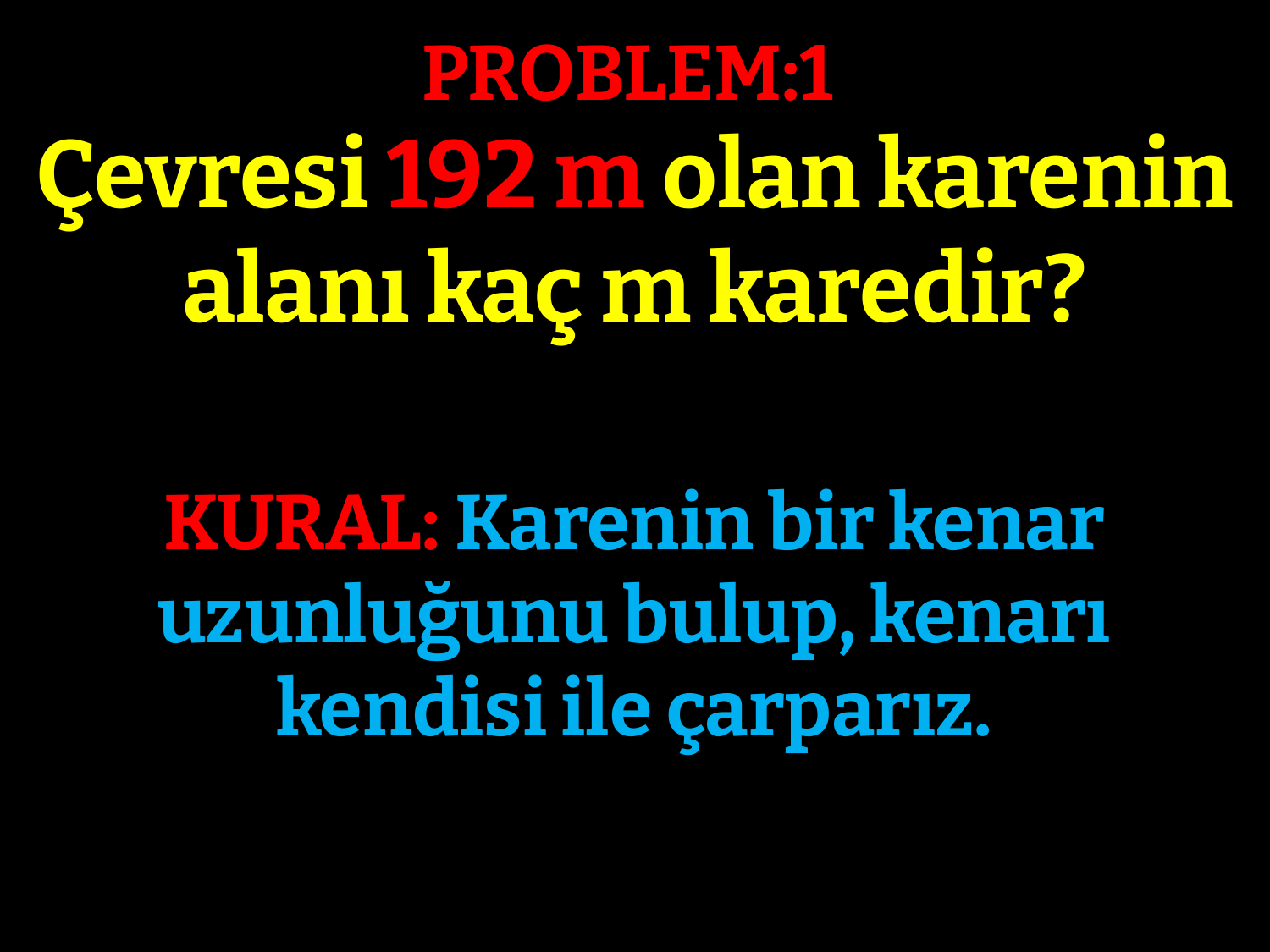

PROBLEM:1
Çevresi 192 m olan karenin alanı kaç m karedir?
#
KURAL: Karenin bir kenar uzunluğunu bulup, kenarı kendisi ile çarparız.